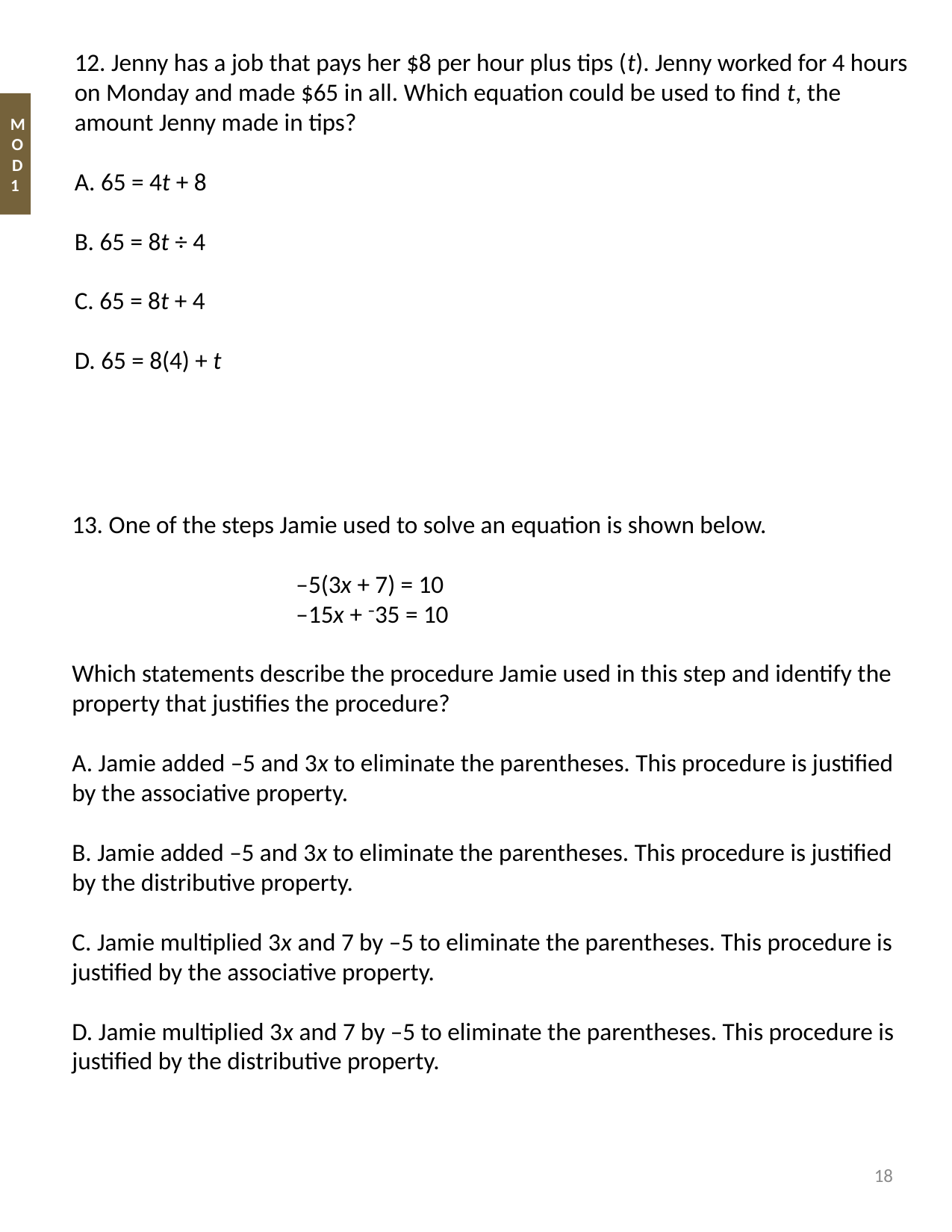

12. Jenny has a job that pays her $8 per hour plus tips (t). Jenny worked for 4 hours on Monday and made $65 in all. Which equation could be used to find t, the amount Jenny made in tips?

A. 65 = 4t + 8

B. 65 = 8t ÷ 4

C. 65 = 8t + 4

D. 65 = 8(4) + t
MOD 1
13. One of the steps Jamie used to solve an equation is shown below.

		–5(3x + 7) = 10
		–15x + –35 = 10

Which statements describe the procedure Jamie used in this step and identify the property that justifies the procedure?

A. Jamie added –5 and 3x to eliminate the parentheses. This procedure is justified by the associative property.

B. Jamie added –5 and 3x to eliminate the parentheses. This procedure is justified by the distributive property.

C. Jamie multiplied 3x and 7 by –5 to eliminate the parentheses. This procedure is justified by the associative property.

D. Jamie multiplied 3x and 7 by –5 to eliminate the parentheses. This procedure is justified by the distributive property.
18